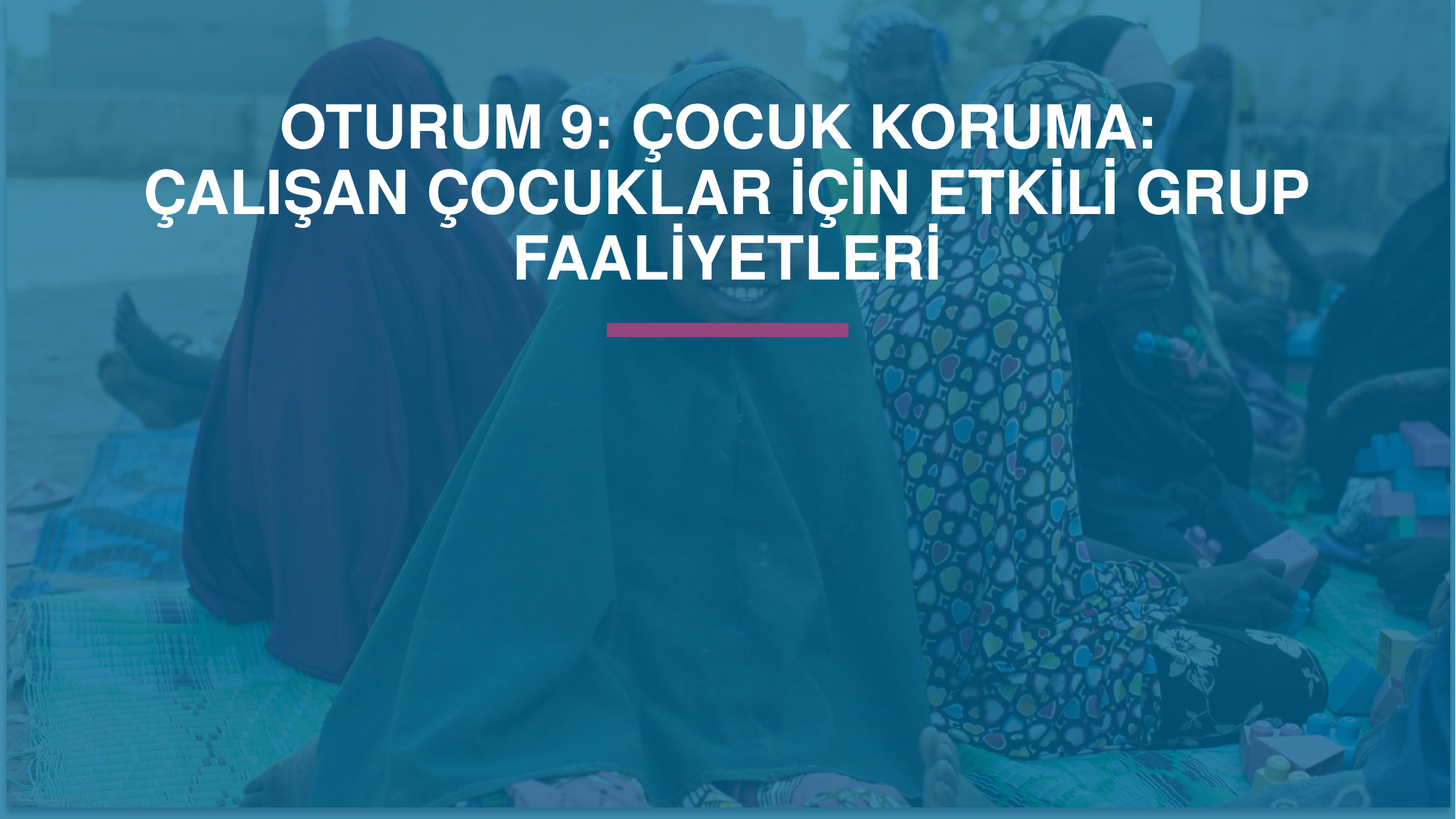

OTURUM 9: ÇOCUK KORUMA:
ÇALIŞAN ÇOCUKLAR İÇİN ETKİLİ GRUP FAALİYETLERİ